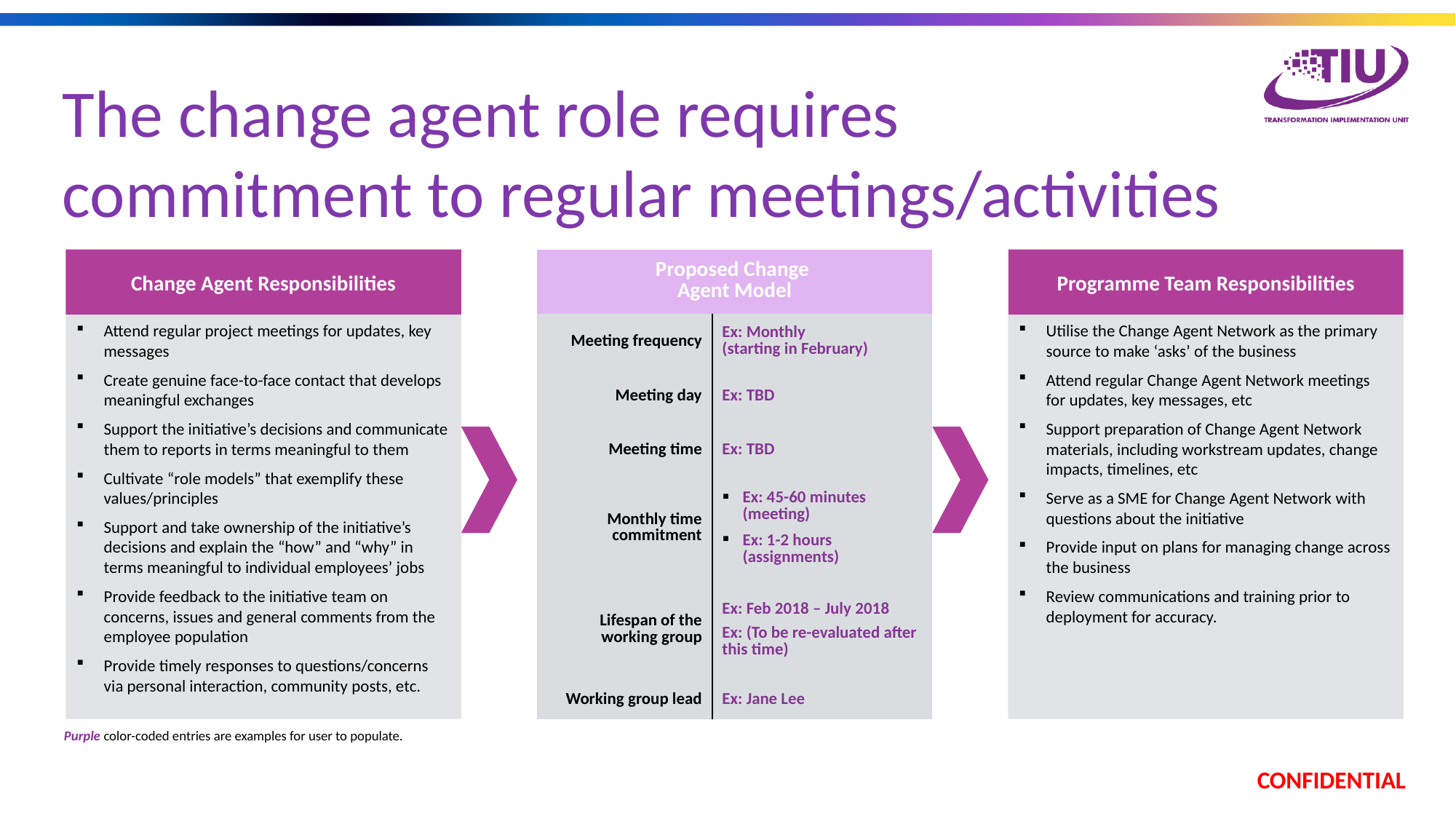

The change agent role requires commitment to regular meetings/activities
| Proposed Change Agent Model |  |
| --- | --- |
| Meeting frequency | Ex: Monthly (starting in February) |
| Meeting day | Ex: TBD |
| Meeting time | Ex: TBD |
| Monthly time commitment | Ex: 45-60 minutes (meeting) Ex: 1-2 hours (assignments) |
| Lifespan of the working group | Ex: Feb 2018 – July 2018 Ex: (To be re-evaluated after this time) |
| Working group lead | Ex: Jane Lee |
Programme Team Responsibilities
Change Agent Responsibilities
Utilise the Change Agent Network as the primary source to make ‘asks’ of the business
Attend regular Change Agent Network meetings for updates, key messages, etc
Support preparation of Change Agent Network materials, including workstream updates, change impacts, timelines, etc
Serve as a SME for Change Agent Network with questions about the initiative
Provide input on plans for managing change across the business
Review communications and training prior to deployment for accuracy.
Attend regular project meetings for updates, key messages
Create genuine face-to-face contact that develops meaningful exchanges
Support the initiative’s decisions and communicate them to reports in terms meaningful to them
Cultivate “role models” that exemplify these values/principles
Support and take ownership of the initiative’s decisions and explain the “how” and “why” in terms meaningful to individual employees’ jobs
Provide feedback to the initiative team on concerns, issues and general comments from the employee population
Provide timely responses to questions/concerns via personal interaction, community posts, etc.

Purple color-coded entries are examples for user to populate.
CONFIDENTIAL